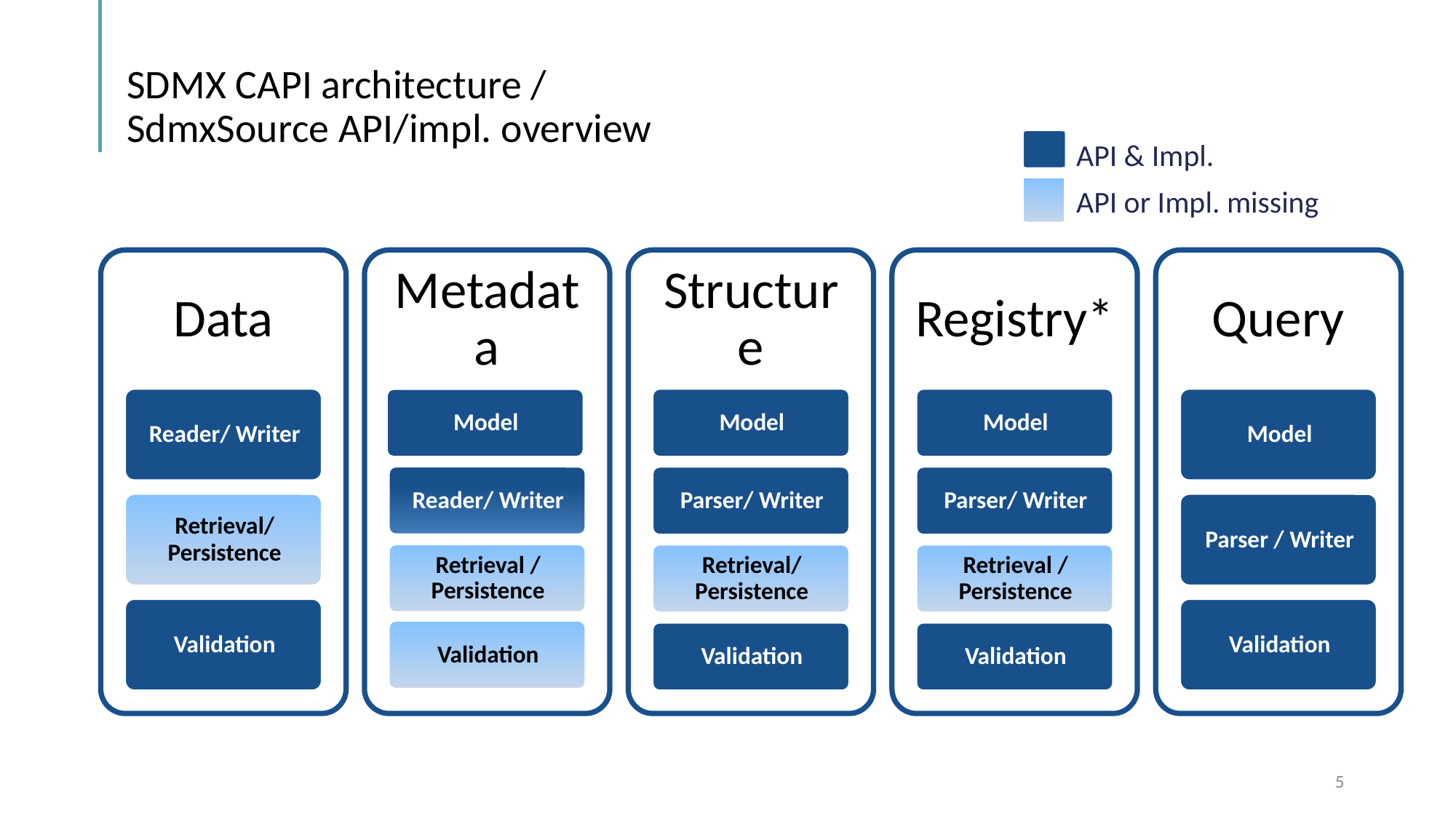

# SDMX CAPI architecture / SdmxSource API/impl. overview

API & Impl.
API or Impl. missing

Data
Reader/ Writer
Retrieval/ Persistence
Validation
Metadata
Reader/ Writer
Retrieval / Persistence
Validation
Model
Structure
Model
Parser/ Writer
Retrieval/ Persistence
Validation
Registry*
Model
Parser/ Writer
Retrieval / Persistence
Validation
Query
Model
Parser / Writer
Validation
5